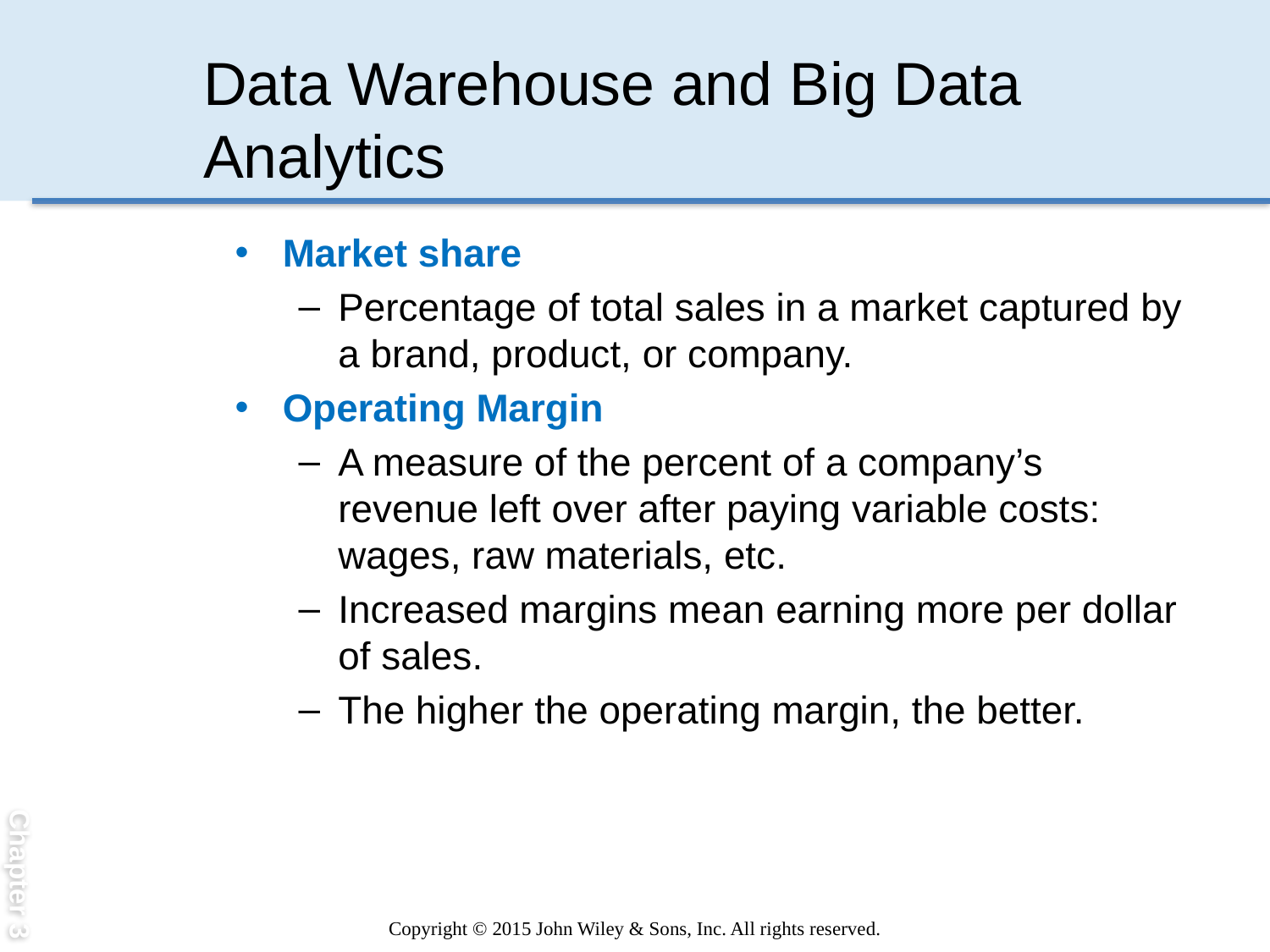

Chapter 3
# Data Warehouse and Big Data Analytics
Market share
Percentage of total sales in a market captured by a brand, product, or company.
Operating Margin
A measure of the percent of a company’s revenue left over after paying variable costs: wages, raw materials, etc.
Increased margins mean earning more per dollar of sales.
The higher the operating margin, the better.